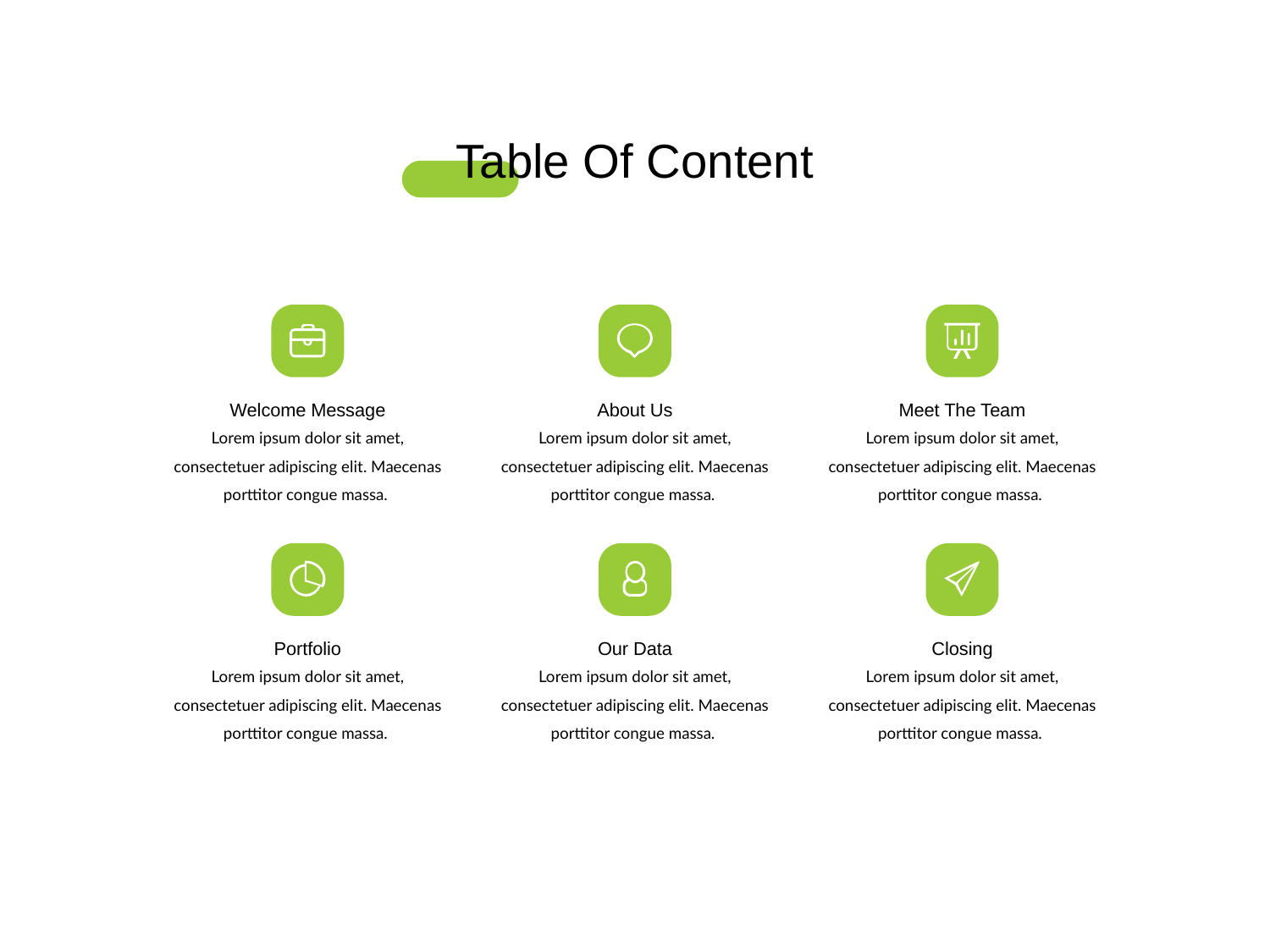

# Table Of Content

Welcome Message
About Us
Meet The Team
Lorem ipsum dolor sit amet, consectetuer adipiscing elit. Maecenas porttitor congue massa.
Lorem ipsum dolor sit amet, consectetuer adipiscing elit. Maecenas porttitor congue massa.
Lorem ipsum dolor sit amet, consectetuer adipiscing elit. Maecenas porttitor congue massa.

Portfolio
Our Data
Closing
Lorem ipsum dolor sit amet, consectetuer adipiscing elit. Maecenas porttitor congue massa.
Lorem ipsum dolor sit amet, consectetuer adipiscing elit. Maecenas porttitor congue massa.
Lorem ipsum dolor sit amet, consectetuer adipiscing elit. Maecenas porttitor congue massa.